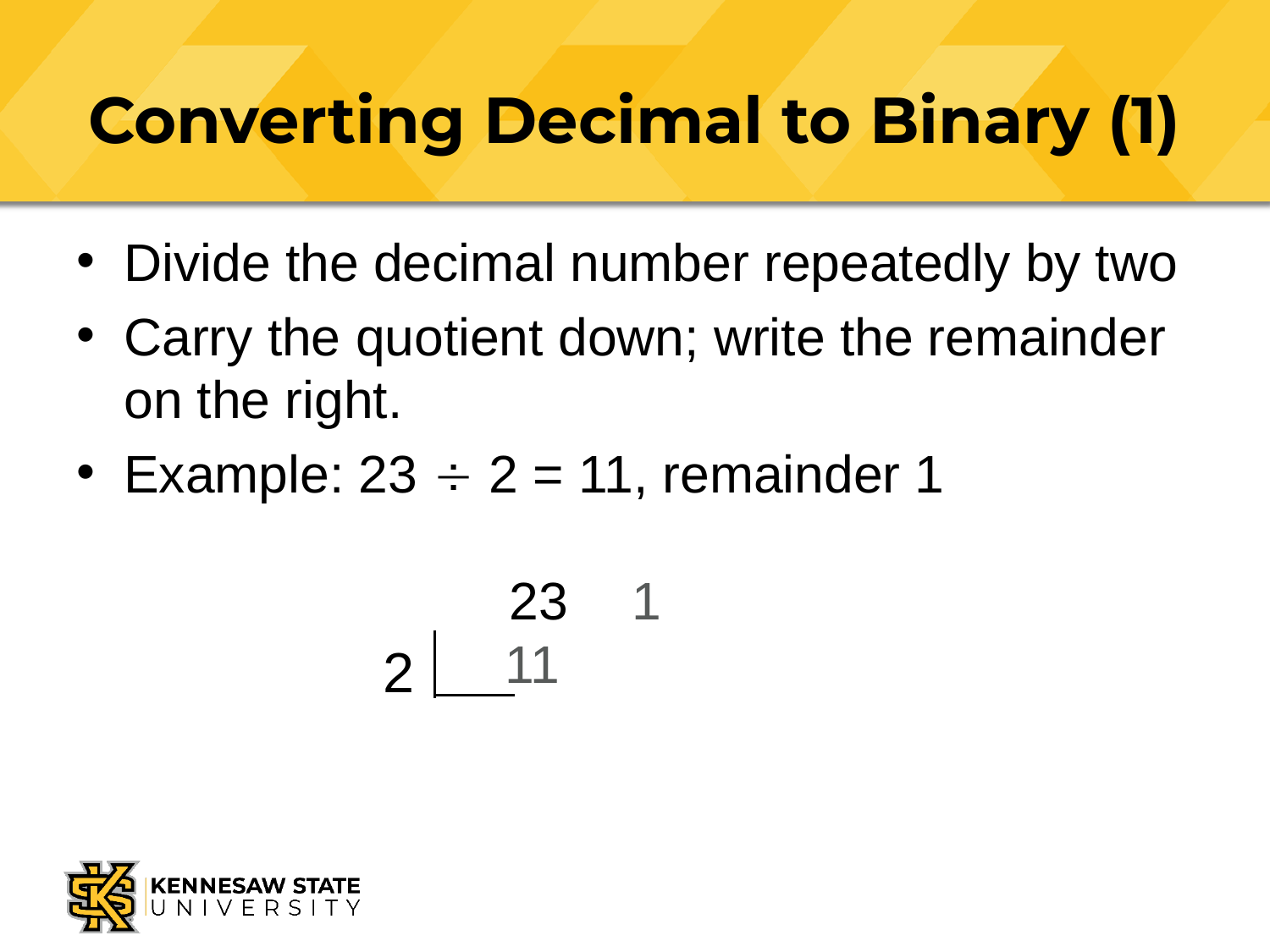

# Converting Decimal to Binary (1)
Divide the decimal number repeatedly by two
Carry the quotient down; write the remainder on the right.
Example: 23 ÷ 2 = 11, remainder 1
		         23	1
			11
2